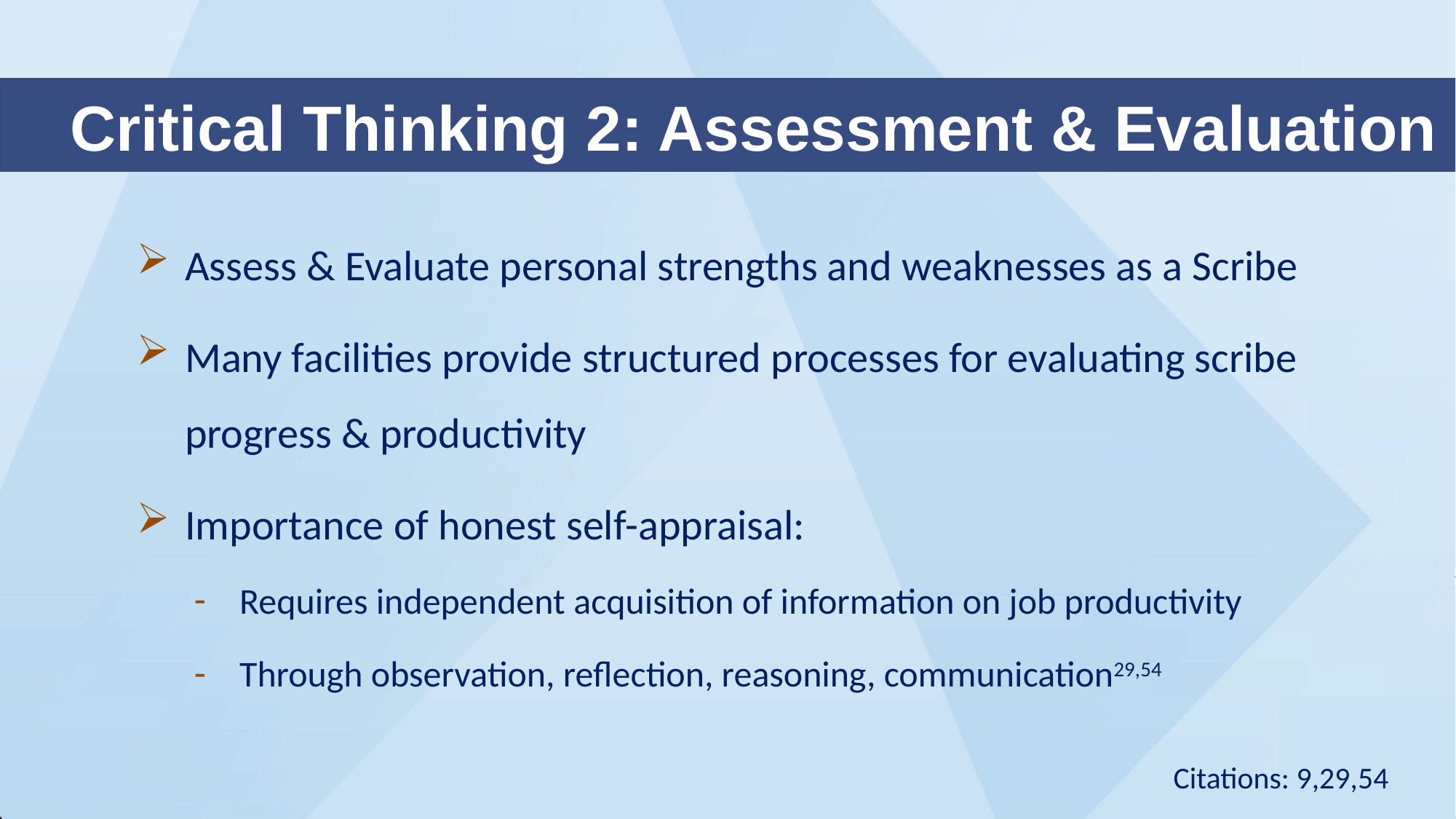

# Critical Thinking 2: Assessment & Evaluation
Assess & Evaluate personal strengths and weaknesses as a Scribe
Many facilities provide structured processes for evaluating scribe progress & productivity
Importance of honest self-appraisal:
Requires independent acquisition of information on job productivity
Through observation, reflection, reasoning, communication29,54

Citations: 9,29,54